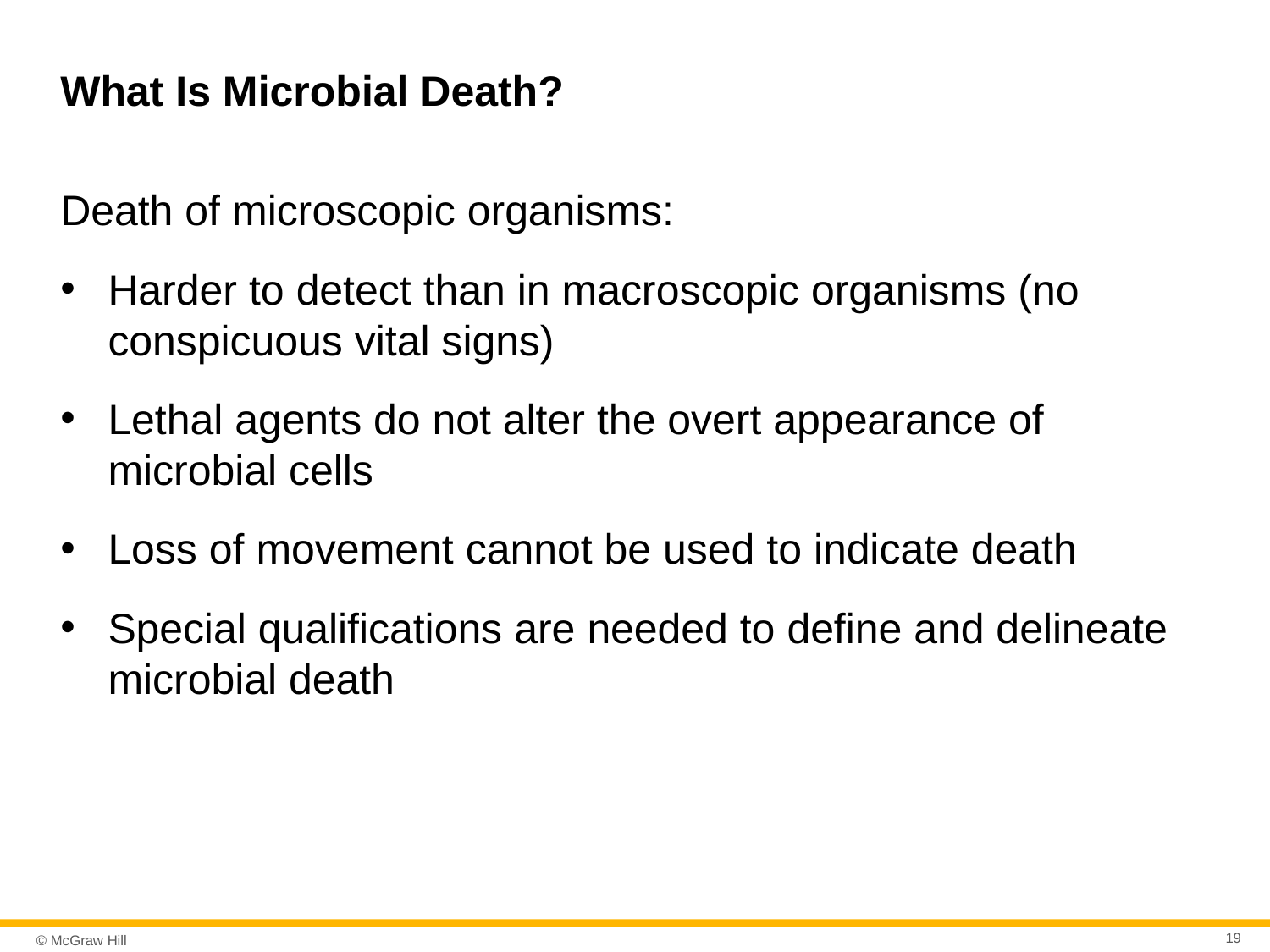

# What Is Microbial Death?
Death of microscopic organisms:
Harder to detect than in macroscopic organisms (no conspicuous vital signs)
Lethal agents do not alter the overt appearance of microbial cells
Loss of movement cannot be used to indicate death
Special qualifications are needed to define and delineate microbial death